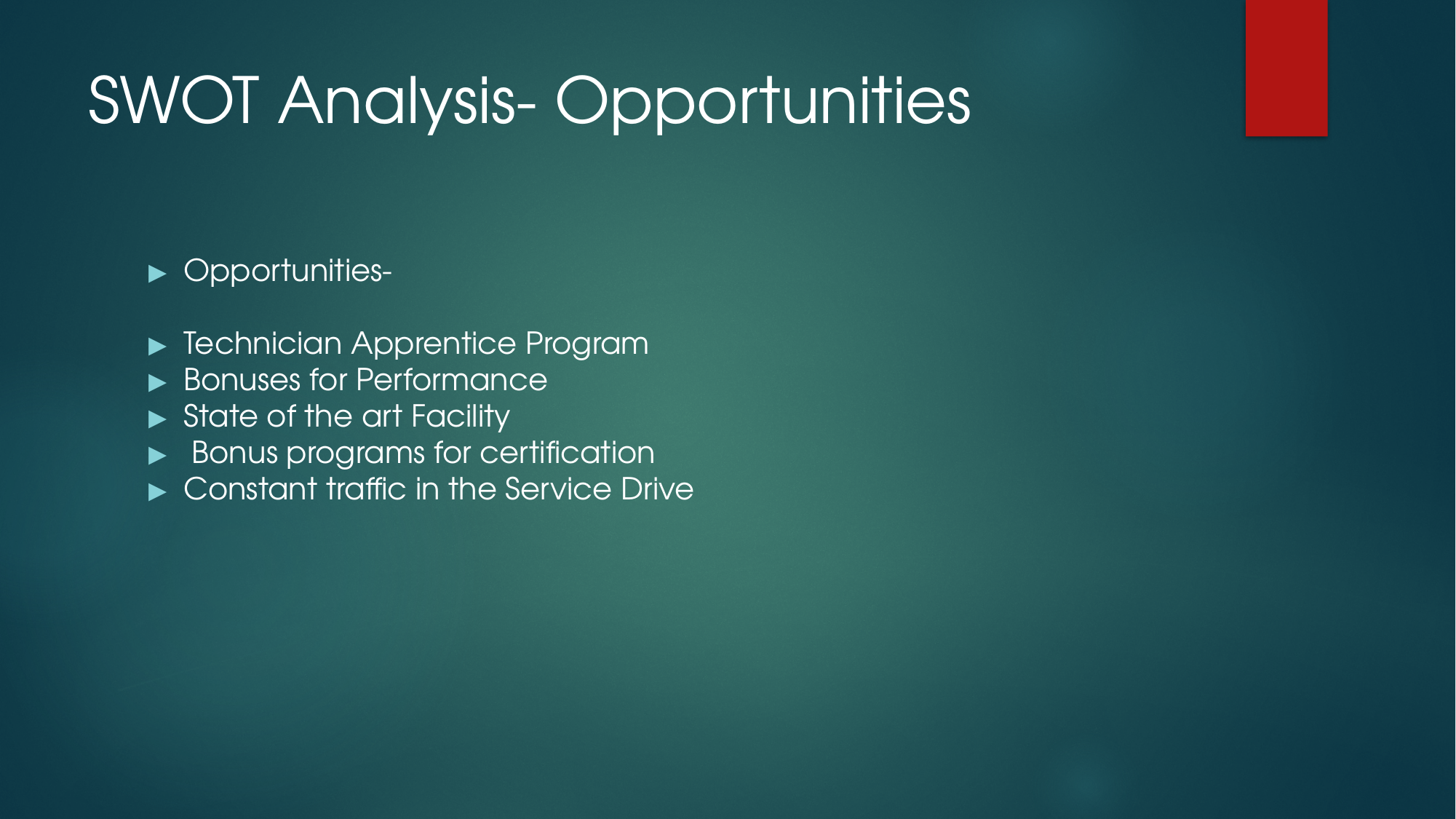

# SWOT Analysis- Opportunities
Opportunities-

Technician Apprentice Program
Bonuses for Performance
State of the art Facility
 Bonus programs for certification
Constant traffic in the Service Drive